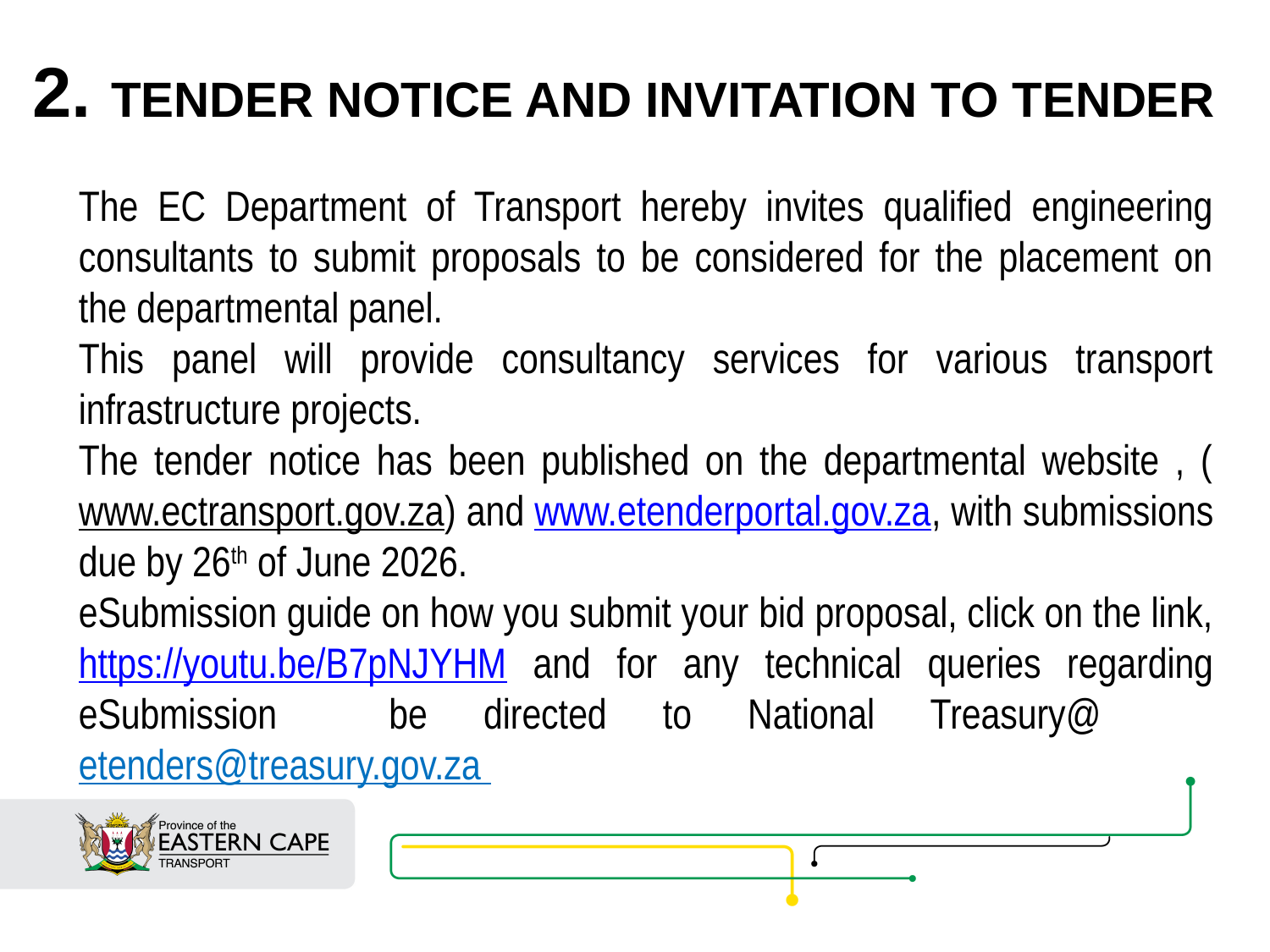

2. TENDER NOTICE AND INVITATION TO TENDER

The EC Department of Transport hereby invites qualified engineering consultants to submit proposals to be considered for the placement on the departmental panel.
This panel will provide consultancy services for various transport infrastructure projects.
The tender notice has been published on the departmental website , (www.ectransport.gov.za) and www.etenderportal.gov.za, with submissions due by 26th of June 2026.
eSubmission guide on how you submit your bid proposal, click on the link, https://youtu.be/B7pNJYHM and for any technical queries regarding eSubmission  be directed to National Treasury@   etenders@treasury.gov.za